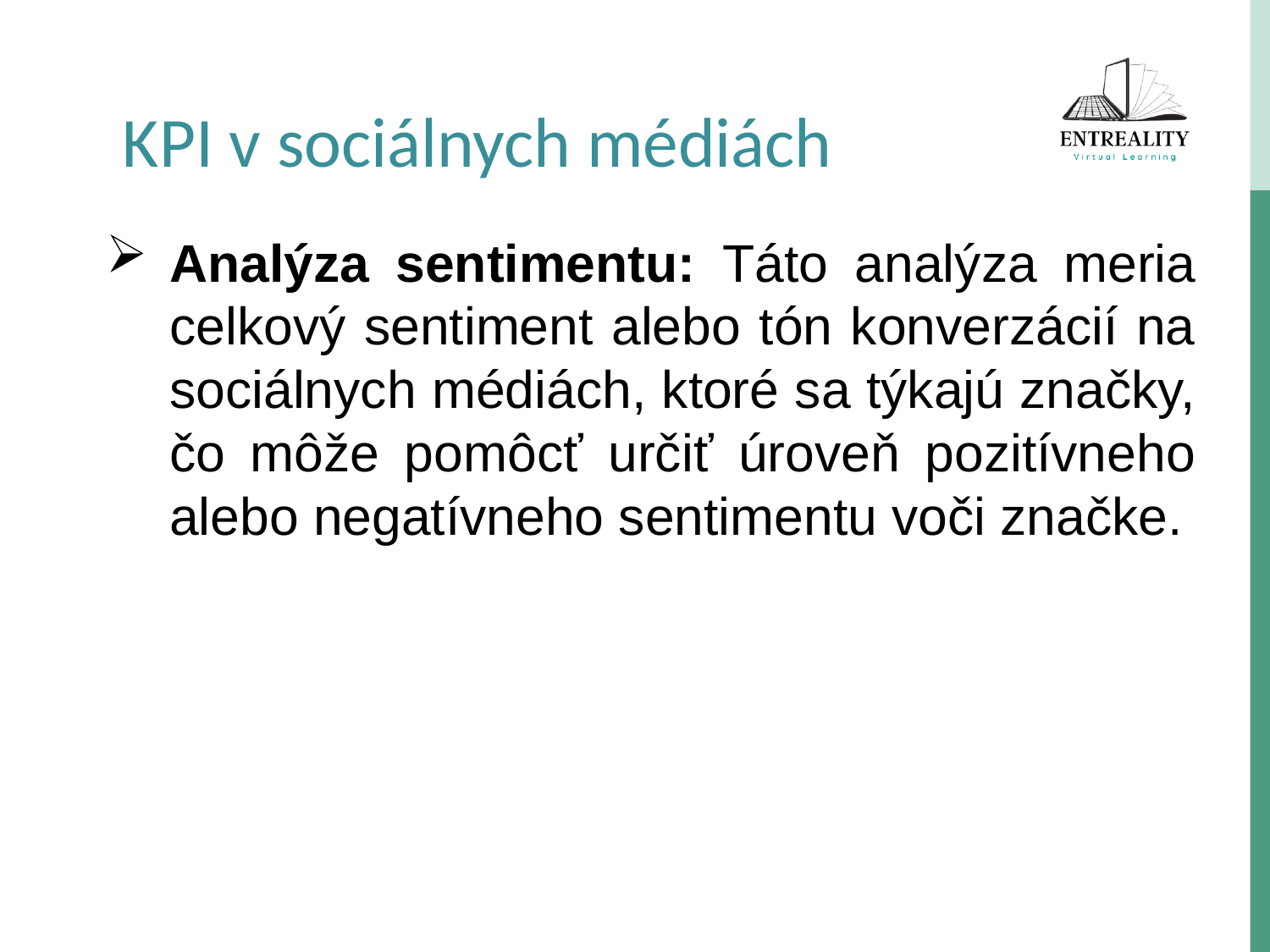

KPI v sociálnych médiách
Analýza sentimentu: Táto analýza meria celkový sentiment alebo tón konverzácií na sociálnych médiách, ktoré sa týkajú značky, čo môže pomôcť určiť úroveň pozitívneho alebo negatívneho sentimentu voči značke.